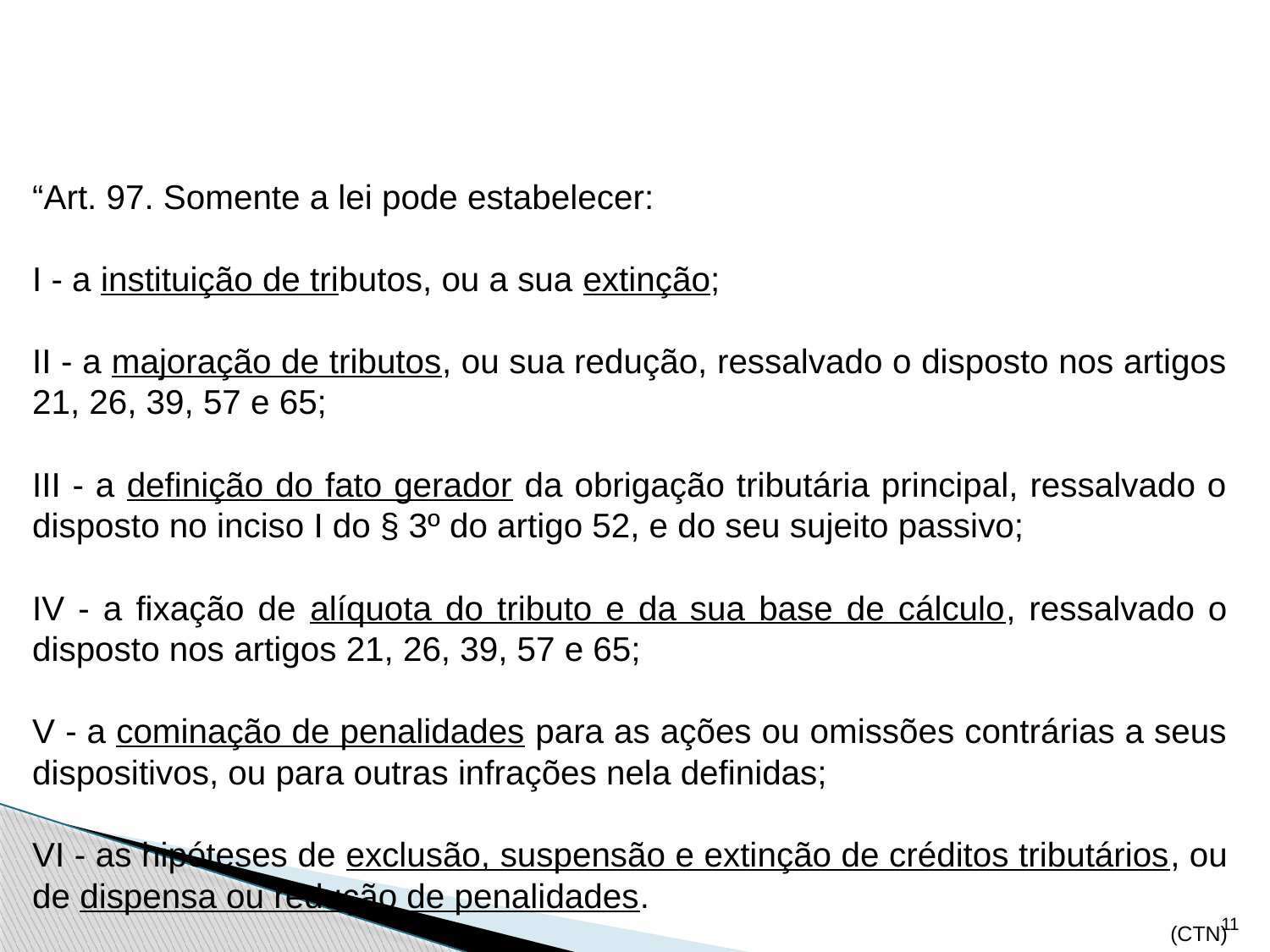

“Art. 97. Somente a lei pode estabelecer:

I - a instituição de tributos, ou a sua extinção;

II - a majoração de tributos, ou sua redução, ressalvado o disposto nos artigos 21, 26, 39, 57 e 65;

III - a definição do fato gerador da obrigação tributária principal, ressalvado o disposto no inciso I do § 3º do artigo 52, e do seu sujeito passivo;

IV - a fixação de alíquota do tributo e da sua base de cálculo, ressalvado o disposto nos artigos 21, 26, 39, 57 e 65;

V - a cominação de penalidades para as ações ou omissões contrárias a seus dispositivos, ou para outras infrações nela definidas;

VI - as hipóteses de exclusão, suspensão e extinção de créditos tributários, ou de dispensa ou redução de penalidades.
(CTN)

11